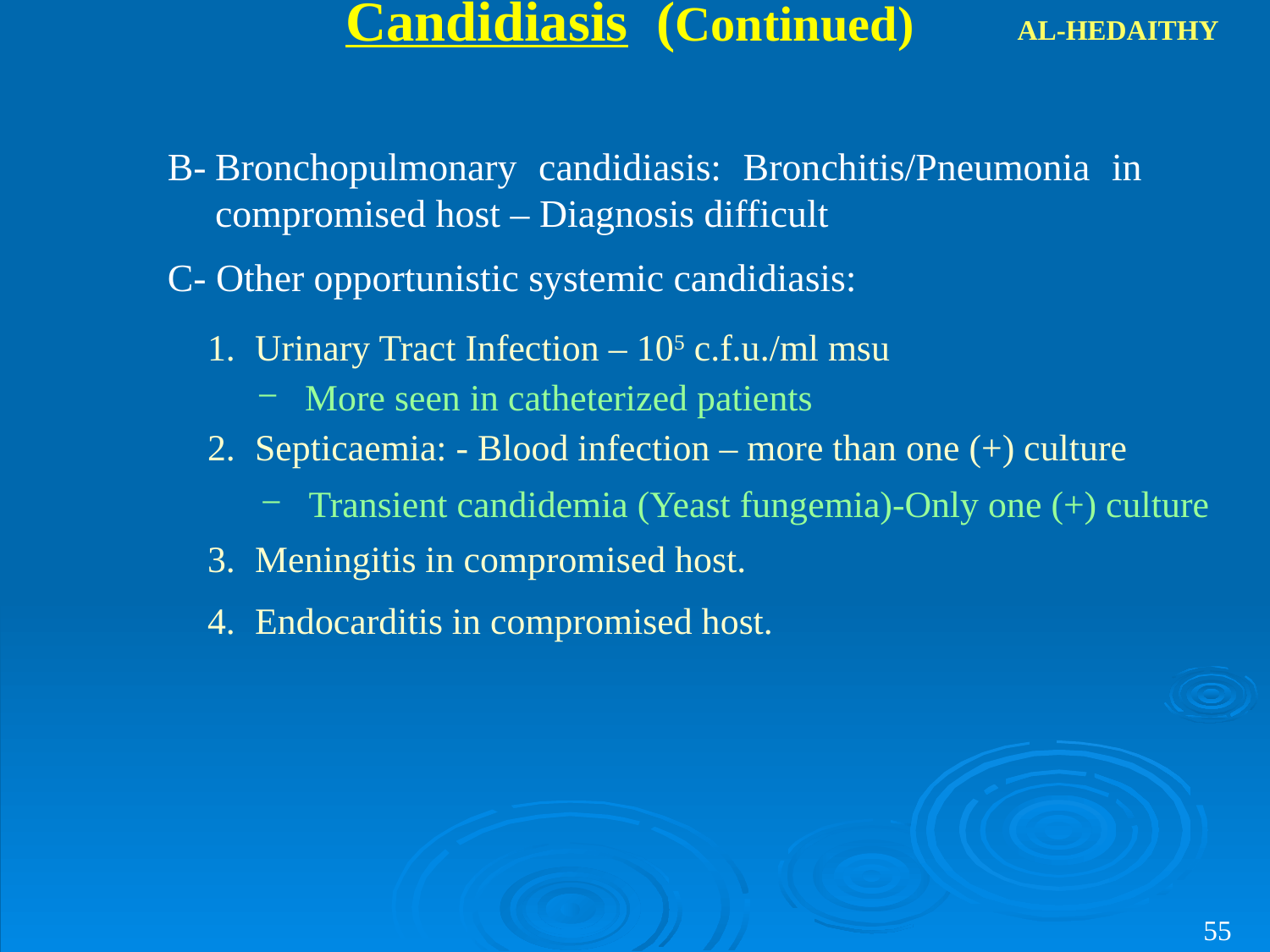

Candidiasis  (Continued)
AL-HEDAITHY
B-	Bronchopulmonary candidiasis: Bronchitis/Pneumonia in compromised host – Diagnosis difficult
C- Other opportunistic systemic candidiasis:
Urinary Tract Infection – 105 c.f.u./ml msu
More seen in catheterized patients
Septicaemia: - Blood infection – more than one (+) culture
Transient candidemia (Yeast fungemia)-Only one (+) culture
Meningitis in compromised host.
Endocarditis in compromised host.
55